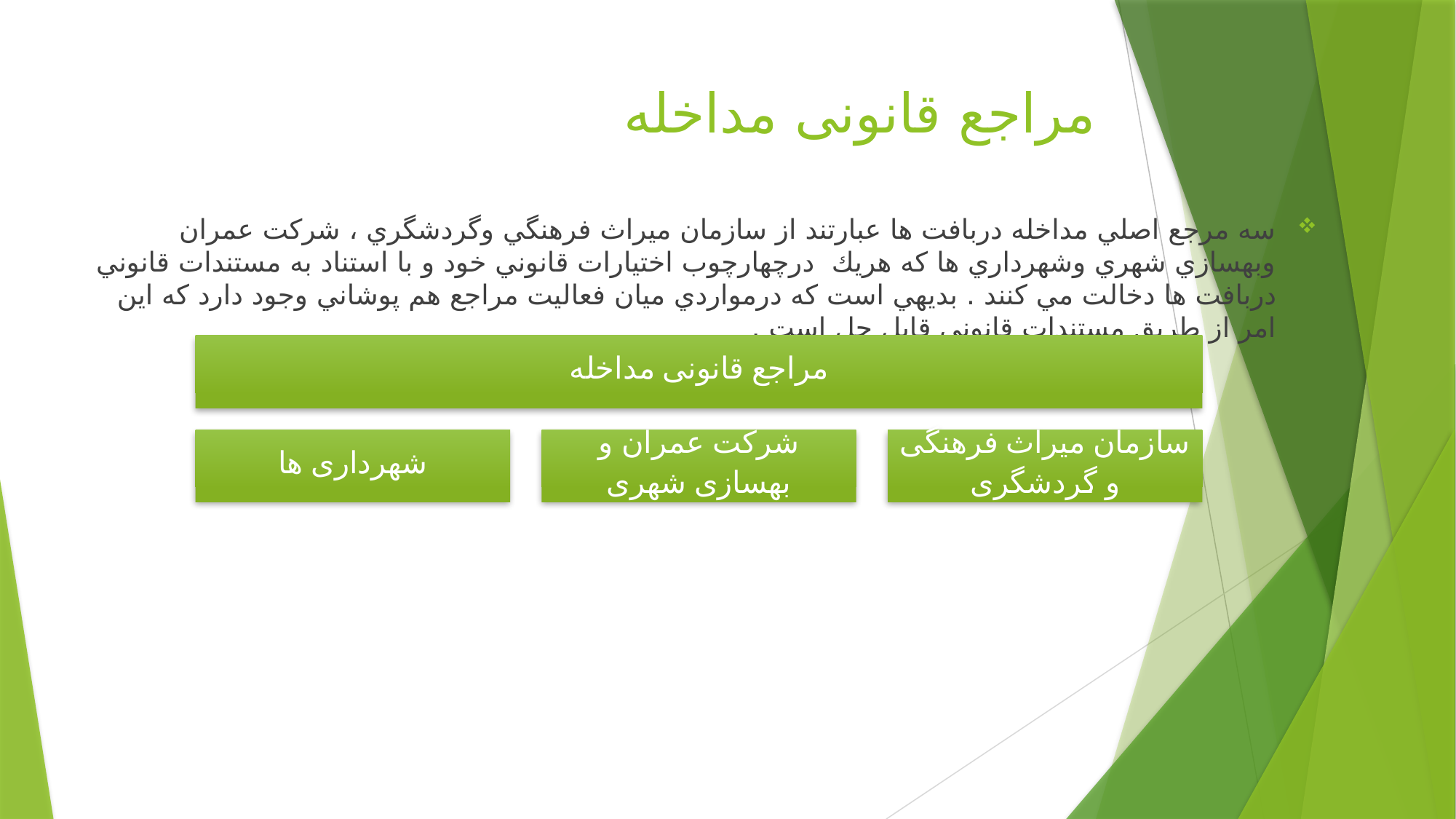

# مراجع قانونی مداخله
سه مرجع اصلي مداخله دربافت ها عبارتند از سازمان ميراث فرهنگي وگردشگري ، شركت عمران وبهسازي شهري وشهرداري ها كه هريك  درچهارچوب اختيارات قانوني خود و با استناد به مستندات قانوني دربافت ها دخالت مي كنند . بديهي است كه درمواردي ميان فعاليت مراجع هم پوشاني وجود دارد كه اين امر از طريق مستندات قانوني قابل حل است .

مراجع قانونی مداخله
شهرداری ها
شرکت عمران و بهسازی شهری